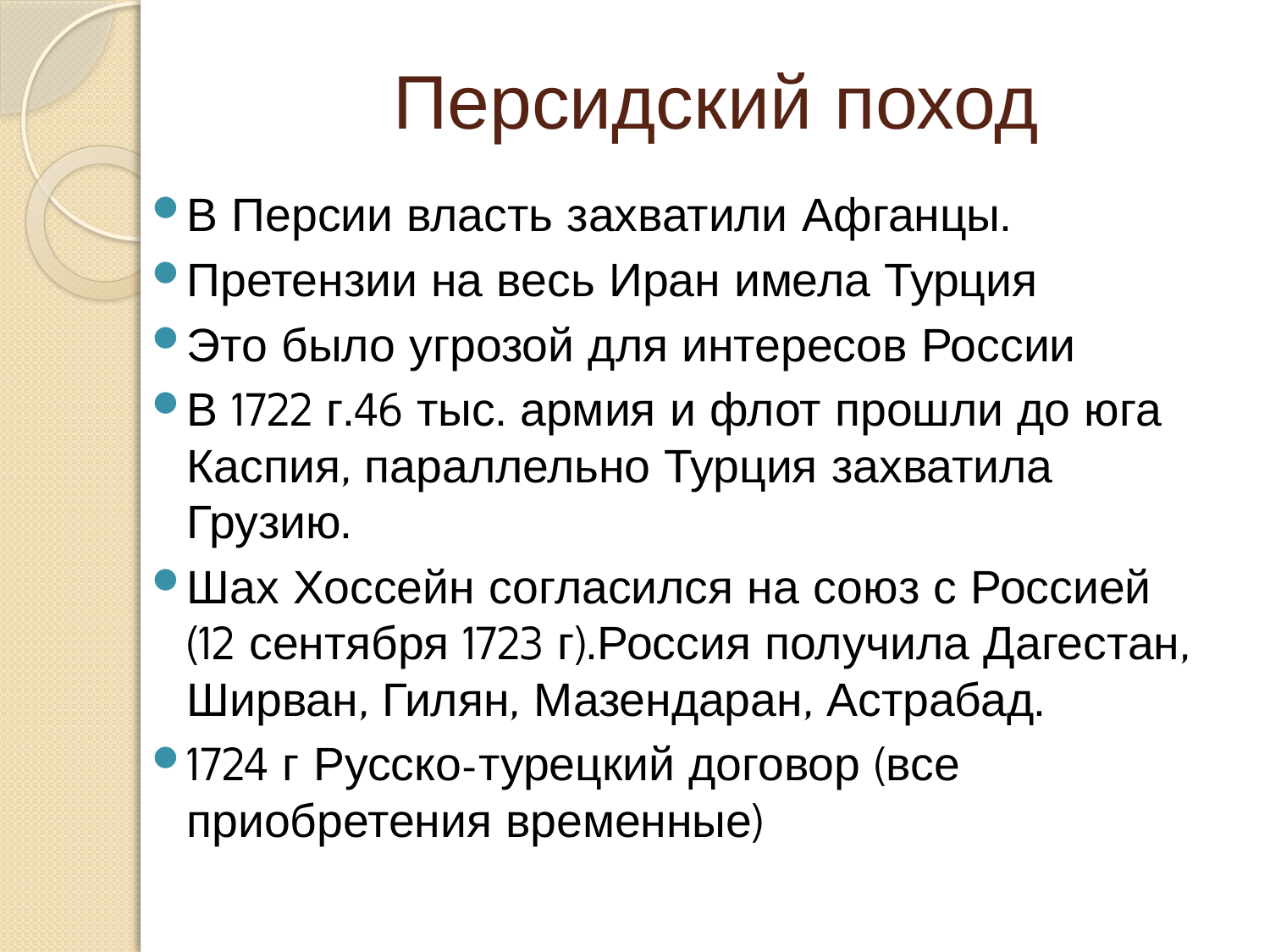

# Персидский поход
В Персии власть захватили Афганцы.
Претензии на весь Иран имела Турция
Это было угрозой для интересов России
В 1722 г.46 тыс. армия и флот прошли до юга Каспия, параллельно Турция захватила Грузию.
Шах Хоссейн согласился на союз с Россией (12 сентября 1723 г).Россия получила Дагестан, Ширван, Гилян, Мазендаран, Астрабад.
1724 г Русско-турецкий договор (все приобретения временные)